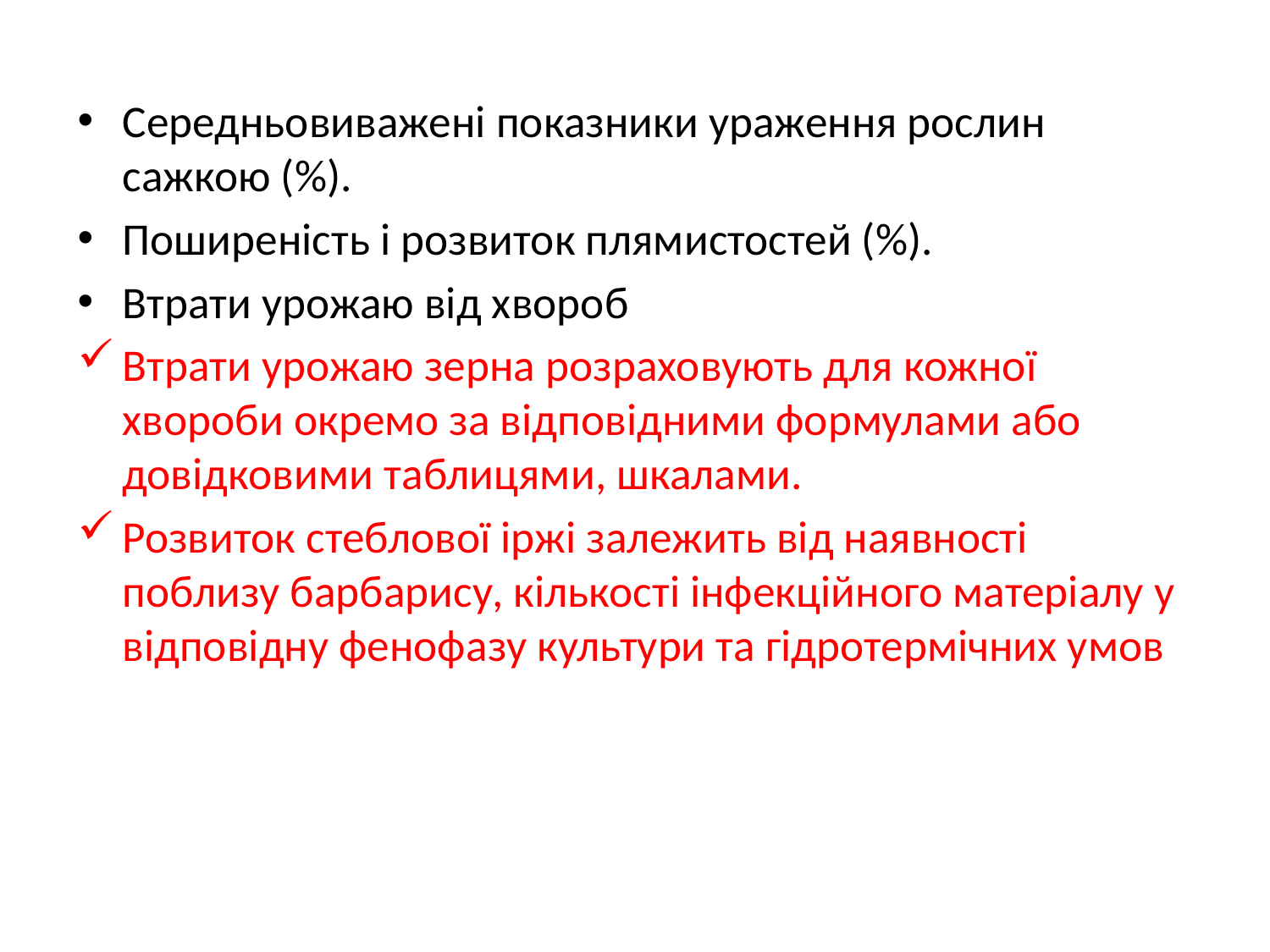

Середньовиважені показники ураження рослин сажкою (%).
Поширеність і розвиток плямистостей (%).
Втрати урожаю від хвороб
Втрати урожаю зерна розраховують для кожної хвороби окремо за відповідними формулами або довідковими таблицями, шкалами.
Розвиток стеблової іржі залежить від наявності поблизу барбарису, кількості інфекційного матеріалу у відповідну фенофазу культури та гідротермічних умов